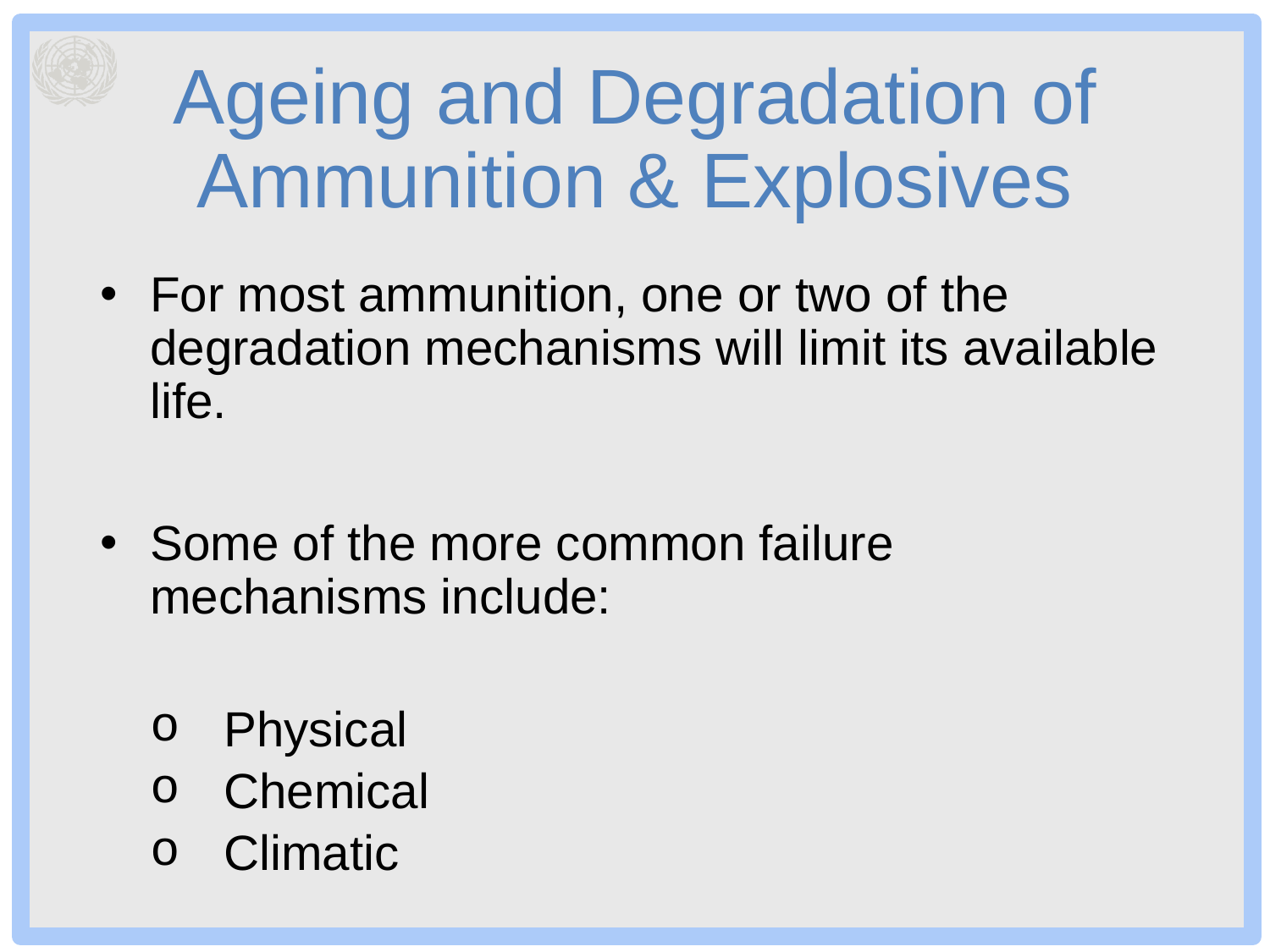

# Ageing and Degradation of Ammunition & Explosives
For most ammunition, one or two of the degradation mechanisms will limit its available life.

Some of the more common failure mechanisms include:

Physical
Chemical
Climatic